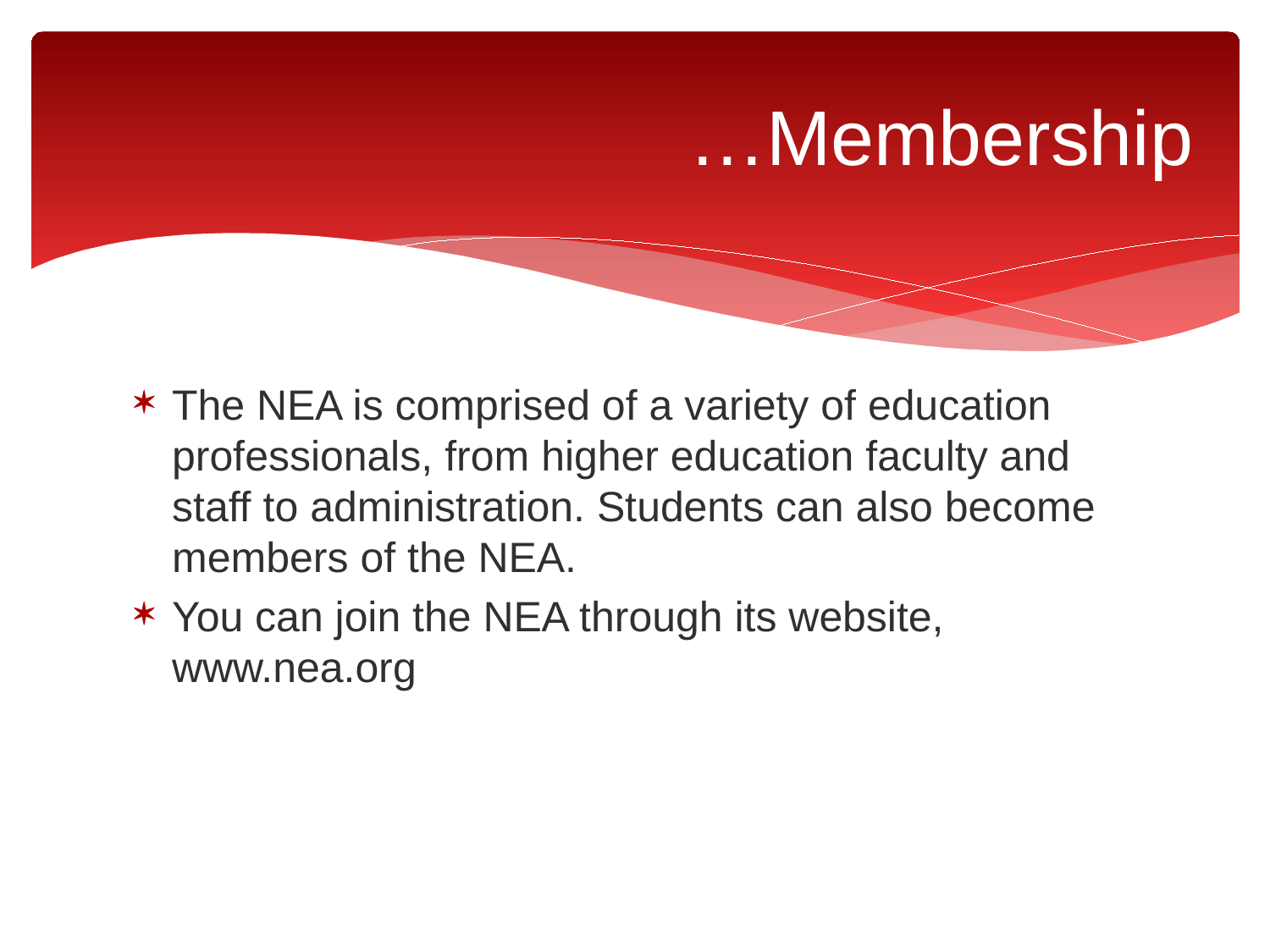

# …Membership
The NEA is comprised of a variety of education professionals, from higher education faculty and staff to administration. Students can also become members of the NEA.
You can join the NEA through its website, www.nea.org